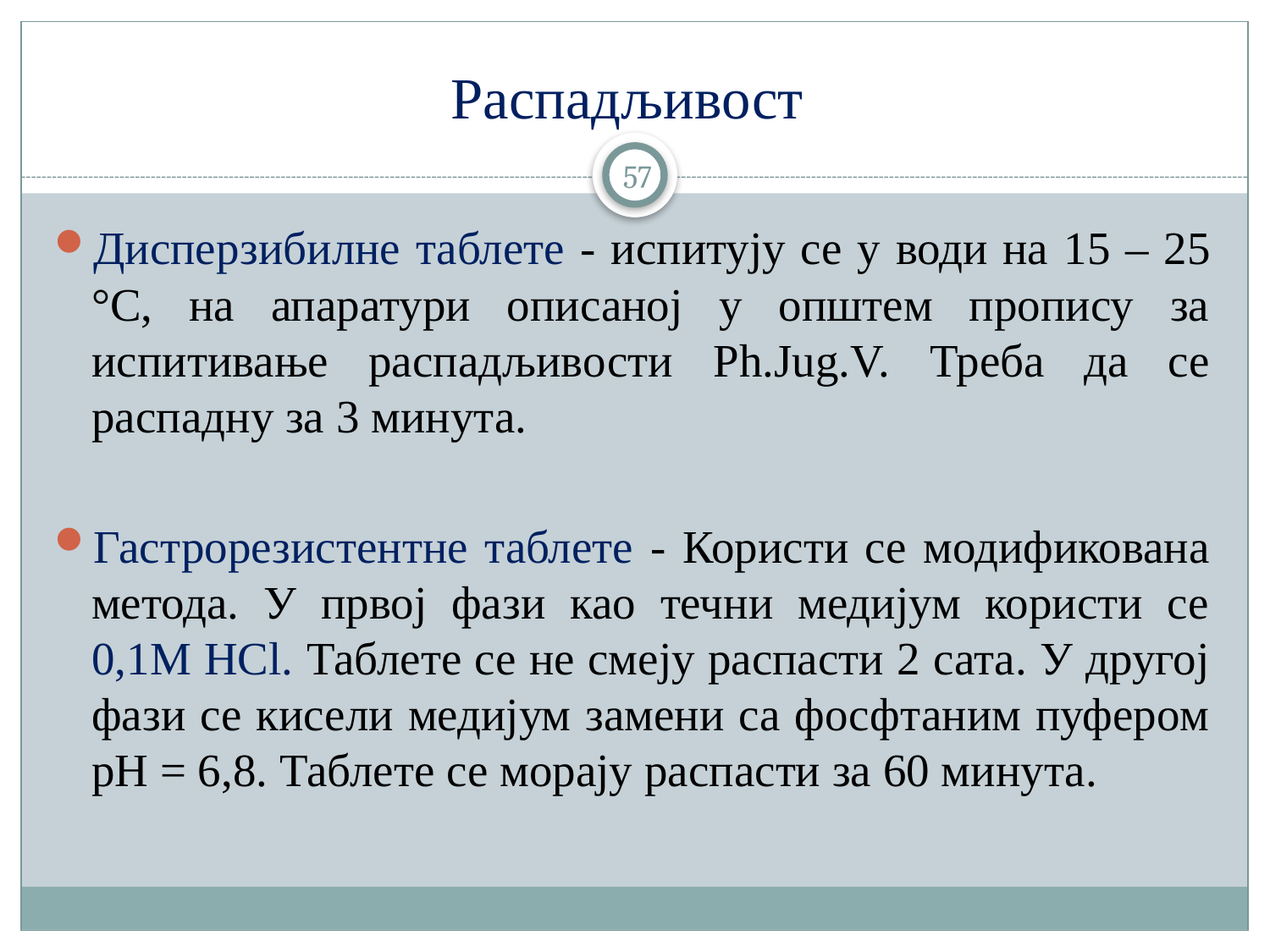

# Распадљивост
57
Дисперзибилне таблете - испитују се у води на 15 – 25 °C, на апаратури описаној у општем пропису за испитивање распадљивости Ph.Jug.V. Треба да се распадну за 3 минута.

Гастрорезистентне таблете - Користи се модификована метода. У првој фази као течни медијум користи се 0,1M HCl. Таблете се не смеју распасти 2 сата. У другој фази се кисели медијум замени са фосфтаним пуфером pH = 6,8. Таблете се морају распасти за 60 минута.